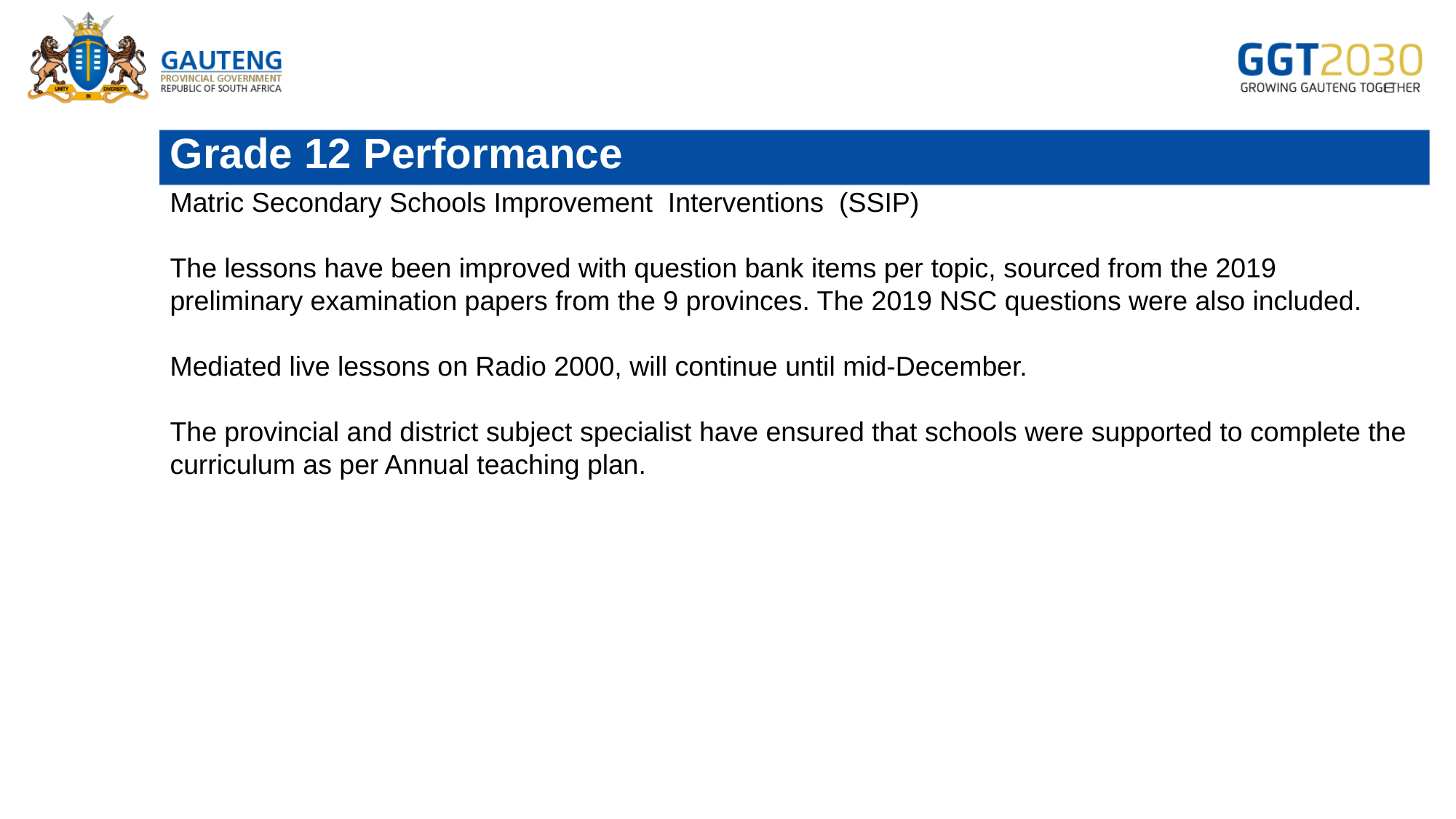

# Grade 12 Performance
Matric Secondary Schools Improvement  Interventions  (SSIP)

The lessons have been improved with question bank items per topic, sourced from the 2019 preliminary examination papers from the 9 provinces. The 2019 NSC questions were also included.

Mediated live lessons on Radio 2000, will continue until mid-December.

The provincial and district subject specialist have ensured that schools were supported to complete the curriculum as per Annual teaching plan.